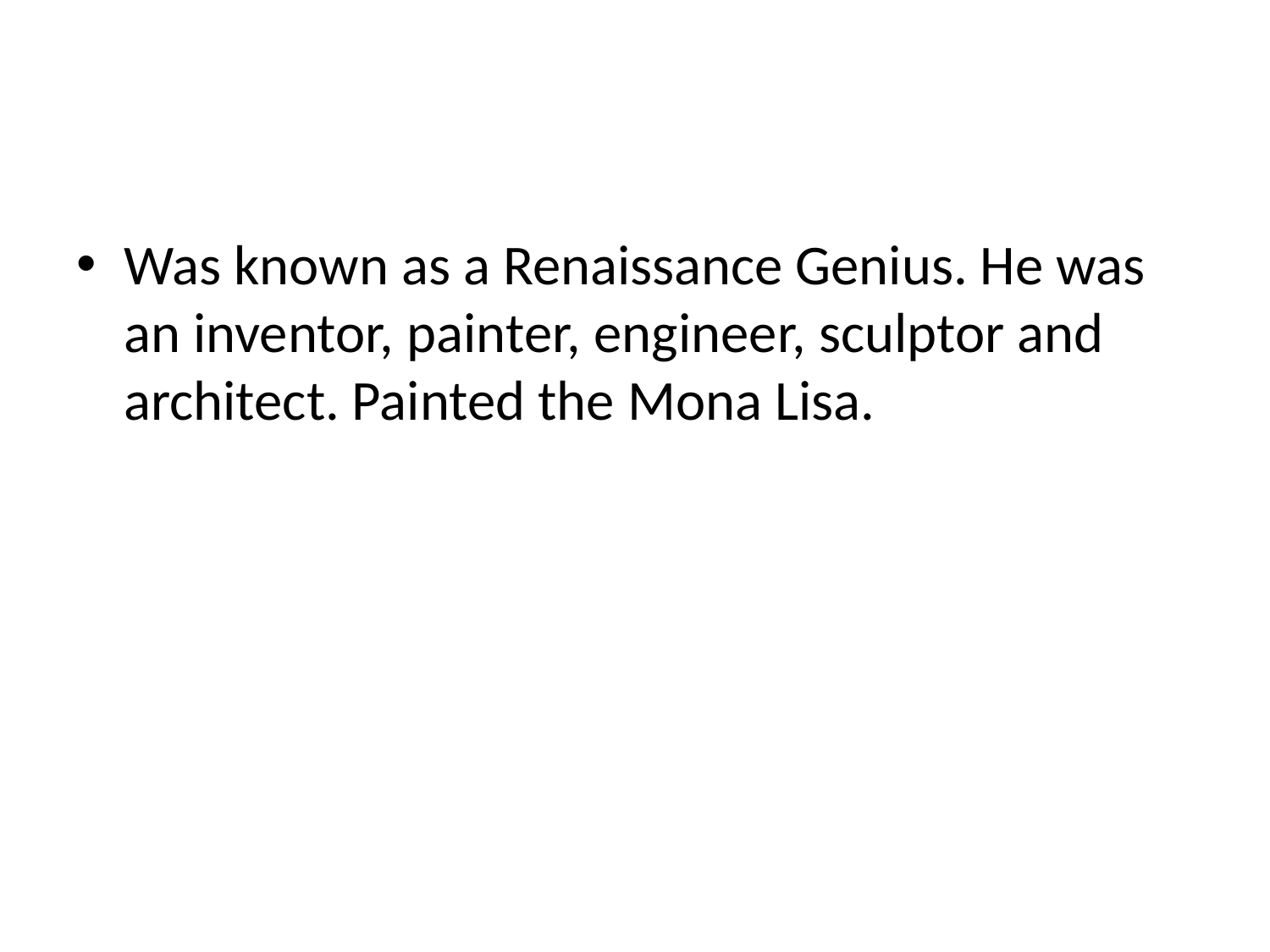

#
Was known as a Renaissance Genius. He was an inventor, painter, engineer, sculptor and architect. Painted the Mona Lisa.